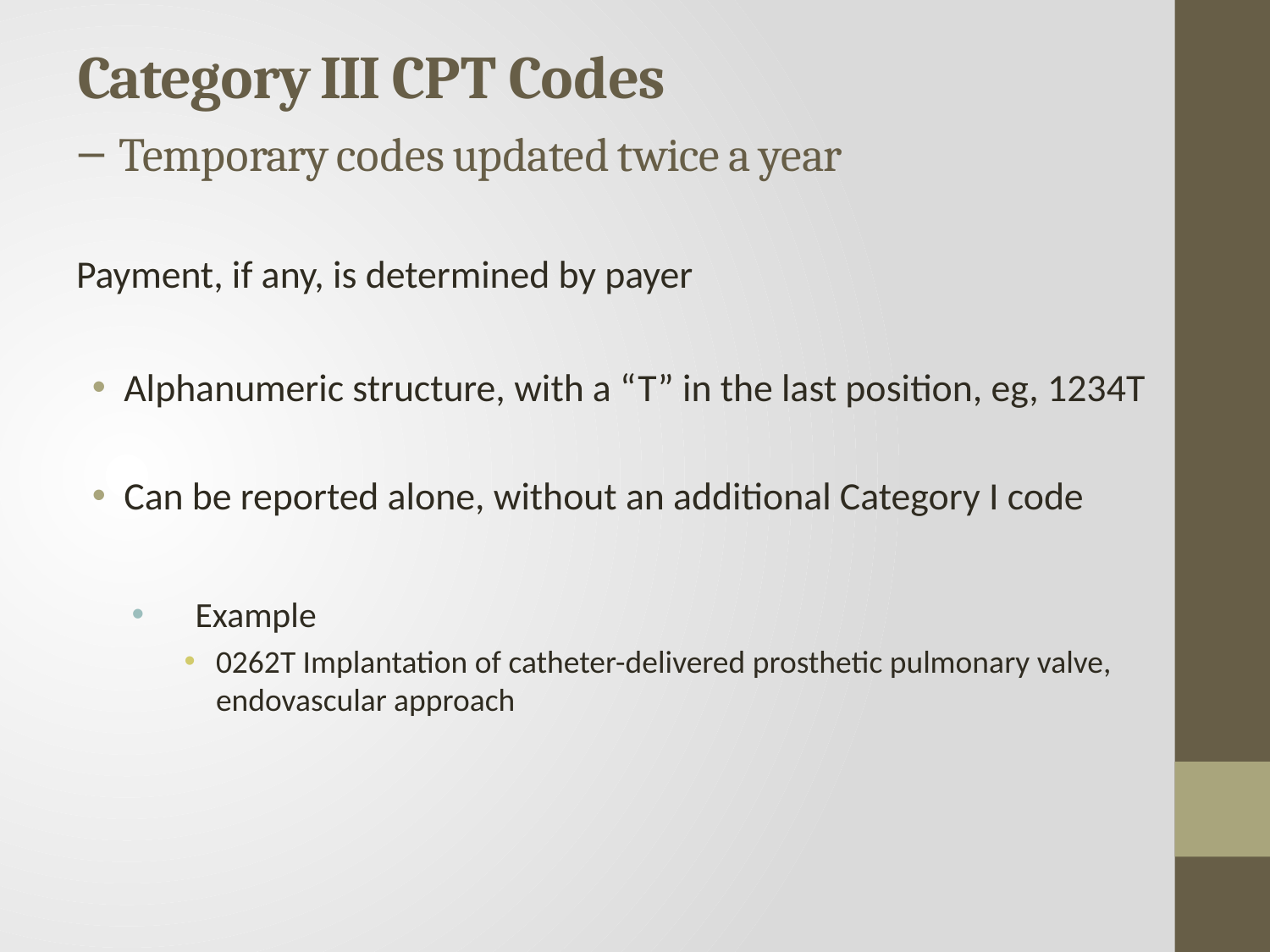

# Category III CPT Codes – Temporary codes updated twice a year
Payment, if any, is determined by payer

Alphanumeric structure, with a “T” in the last position, eg, 1234T

Can be reported alone, without an additional Category I code

Example
0262T Implantation of catheter-delivered prosthetic pulmonary valve, endovascular approach